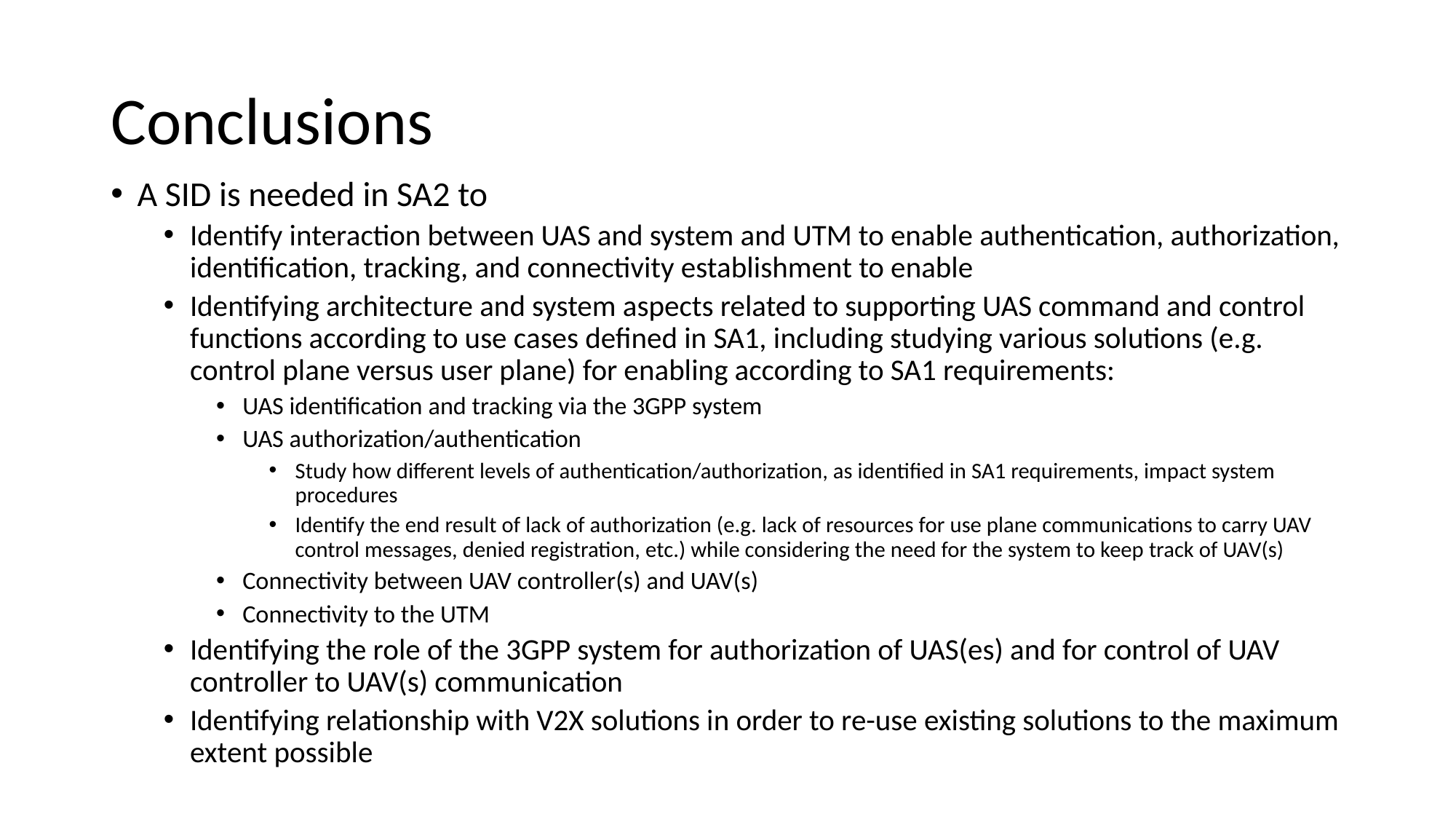

# Conclusions
A SID is needed in SA2 to
Identify interaction between UAS and system and UTM to enable authentication, authorization, identification, tracking, and connectivity establishment to enable
Identifying architecture and system aspects related to supporting UAS command and control functions according to use cases defined in SA1, including studying various solutions (e.g. control plane versus user plane) for enabling according to SA1 requirements:
UAS identification and tracking via the 3GPP system
UAS authorization/authentication
Study how different levels of authentication/authorization, as identified in SA1 requirements, impact system procedures
Identify the end result of lack of authorization (e.g. lack of resources for use plane communications to carry UAV control messages, denied registration, etc.) while considering the need for the system to keep track of UAV(s)
Connectivity between UAV controller(s) and UAV(s)
Connectivity to the UTM
Identifying the role of the 3GPP system for authorization of UAS(es) and for control of UAV controller to UAV(s) communication
Identifying relationship with V2X solutions in order to re-use existing solutions to the maximum extent possible